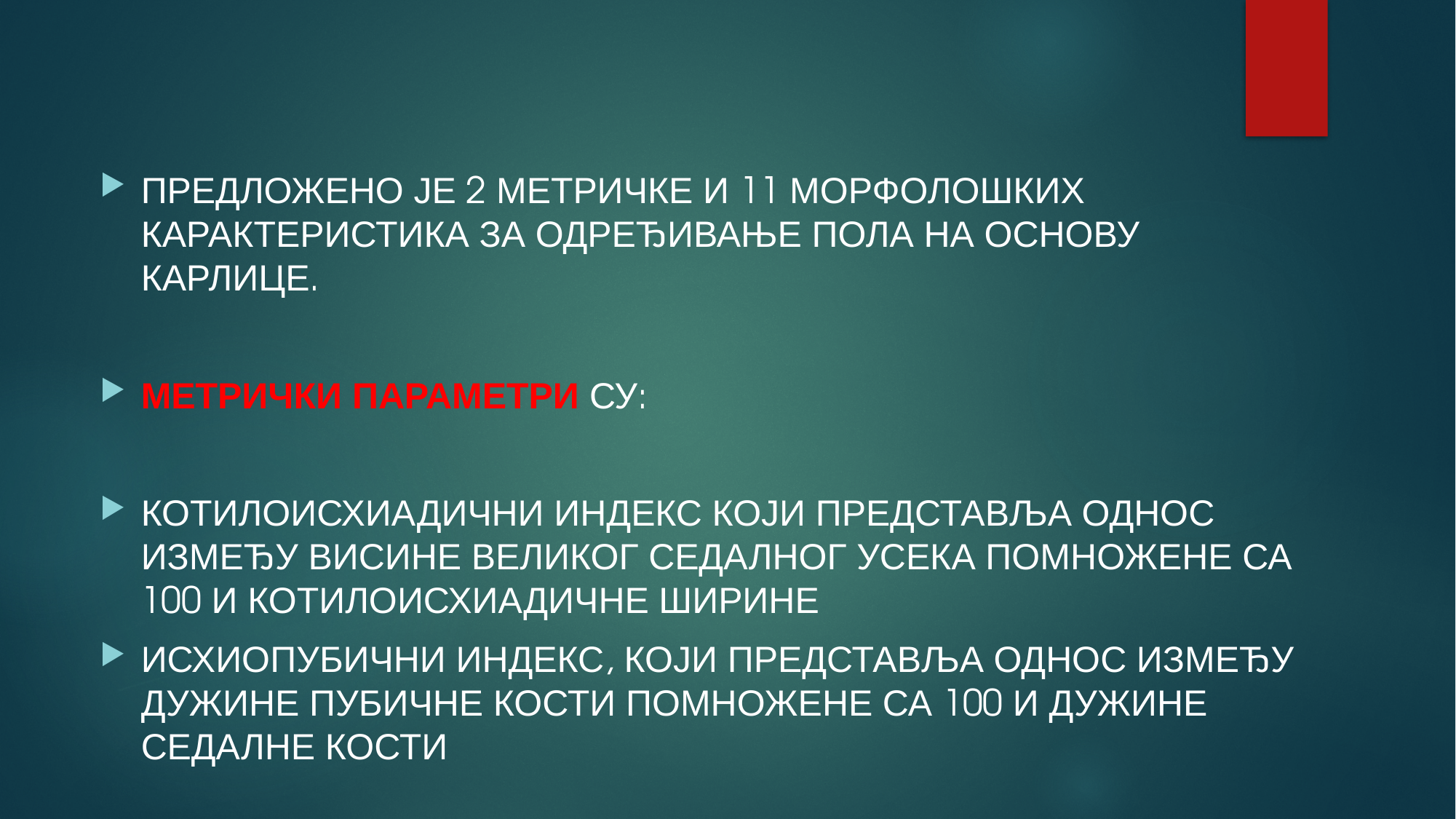

ПРЕДЛОЖЕНО ЈЕ 2 МЕТРИЧКЕ И 11 МОРФОЛОШКИХ КАРАКТЕРИСТИКА ЗА ОДРЕЂИВАЊЕ ПОЛА НА ОСНОВУ КАРЛИЦЕ.

МЕТРИЧКИ ПАРАМЕТРИ СУ:

КОТИЛОИСХИАДИЧНИ ИНДЕКС КОЈИ ПРЕДСТАВЉА ОДНОС ИЗМЕЂУ ВИСИНЕ ВЕЛИКОГ СЕДАЛНОГ УСЕКА ПОМНОЖЕНЕ СА 100 И КОТИЛОИСХИАДИЧНЕ ШИРИНЕ
ИСХИОПУБИЧНИ ИНДЕКС, КОЈИ ПРЕДСТАВЉА ОДНОС ИЗМЕЂУ ДУЖИНЕ ПУБИЧНЕ КОСТИ ПОМНОЖЕНЕ СА 100 И ДУЖИНЕ СЕДАЛНЕ КОСТИ